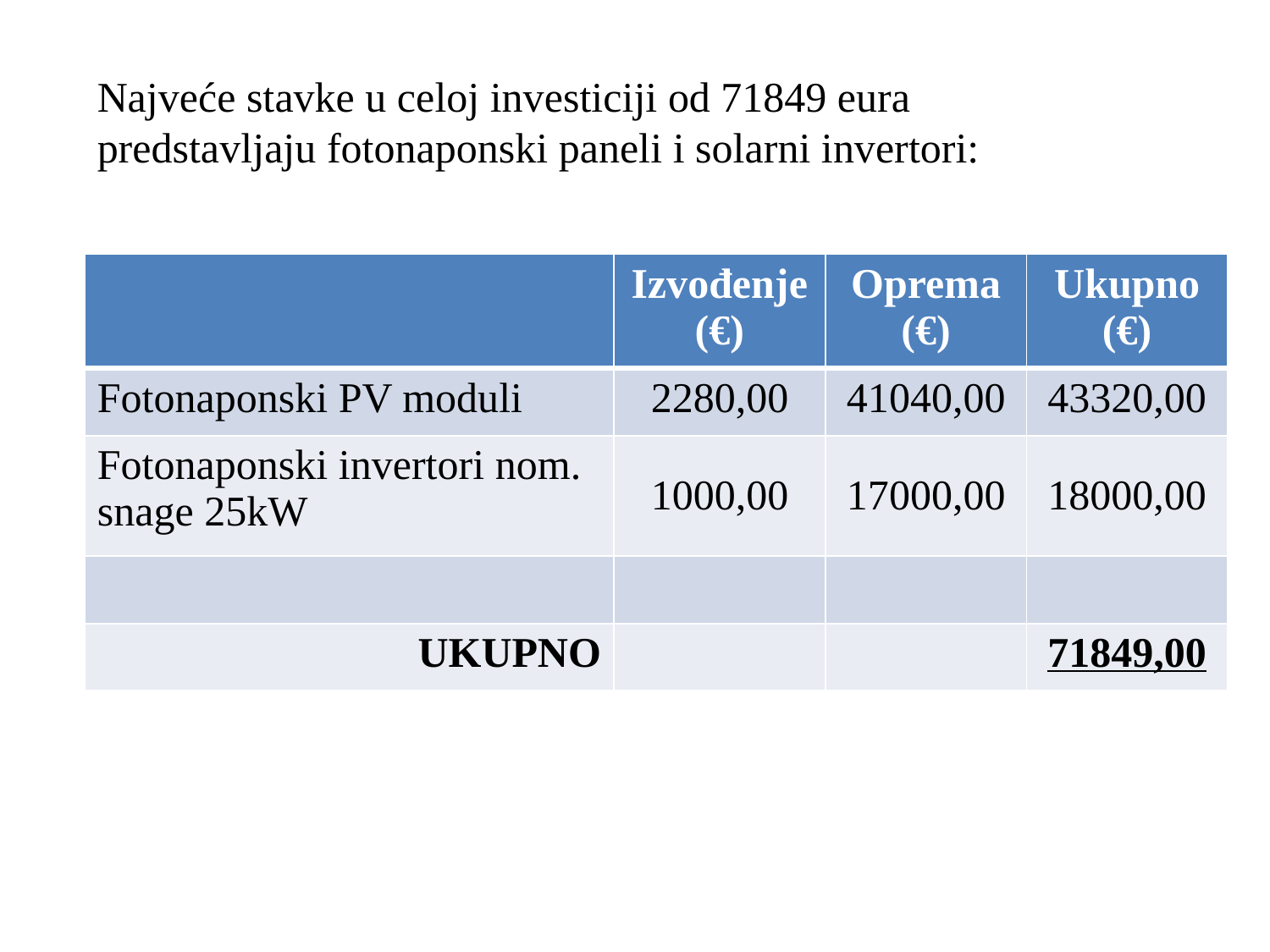

Najveće stavke u celoj investiciji od 71849 eura predstavljaju fotonaponski paneli i solarni invertori:
|  | Izvođenje (€) | Oprema (€) | Ukupno (€) |
| --- | --- | --- | --- |
| Fotonaponski PV moduli | 2280,00 | 41040,00 | 43320,00 |
| Fotonaponski invertori nom. snage 25kW | 1000,00 | 17000,00 | 18000,00 |
|  |  |  |  |
| UKUPNO |  |  | 71849,00 |